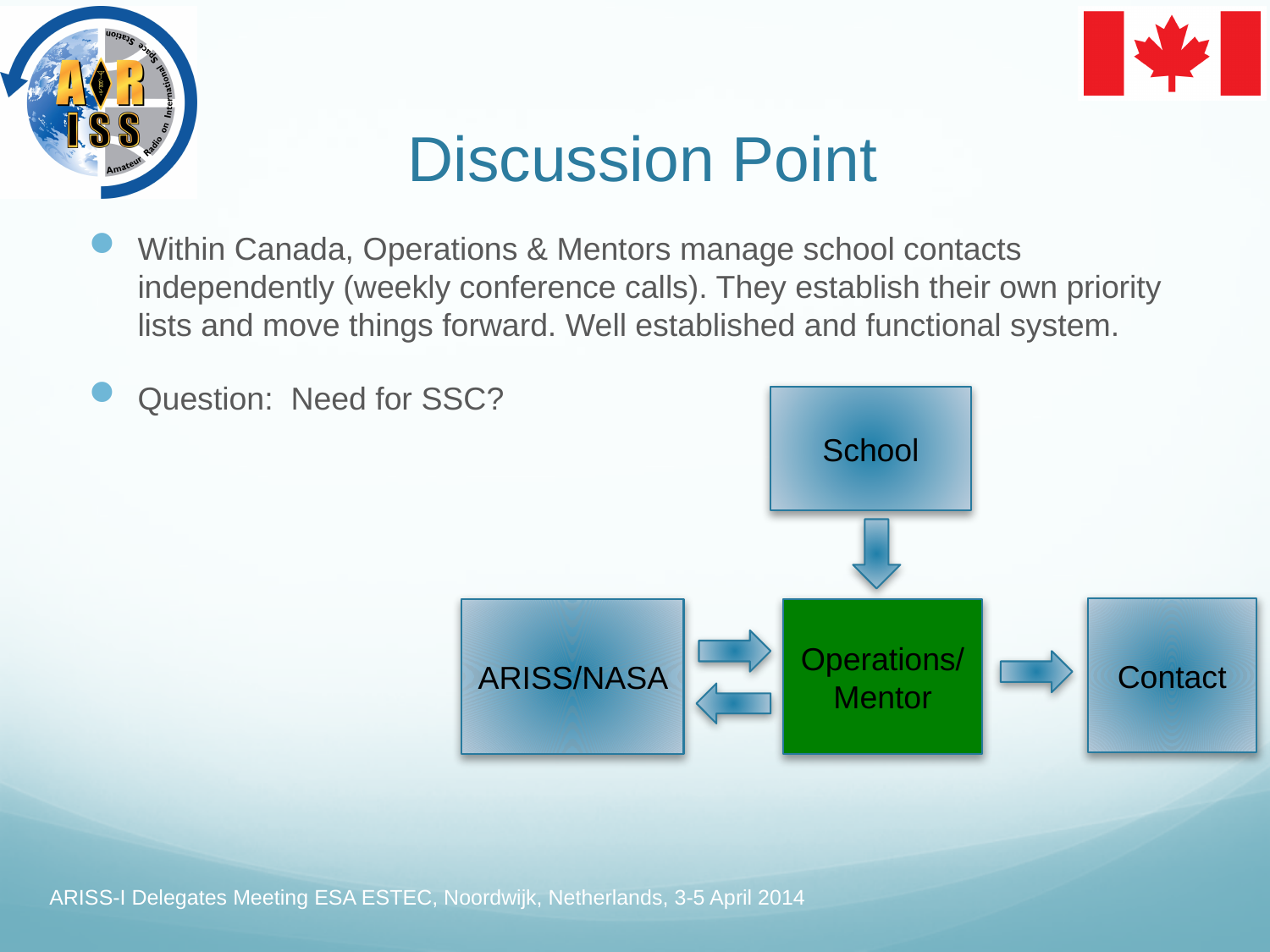

# Discussion Point
Within Canada, Operations & Mentors manage school contacts independently (weekly conference calls). They establish their own priority lists and move things forward. Well established and functional system.
Question:  Need for SSC?

School

Contact
ARISS/NASA
Operations/ Mentor

ARISS-I Delegates Meeting ESA ESTEC, Noordwijk, Netherlands, 3-5 April 2014